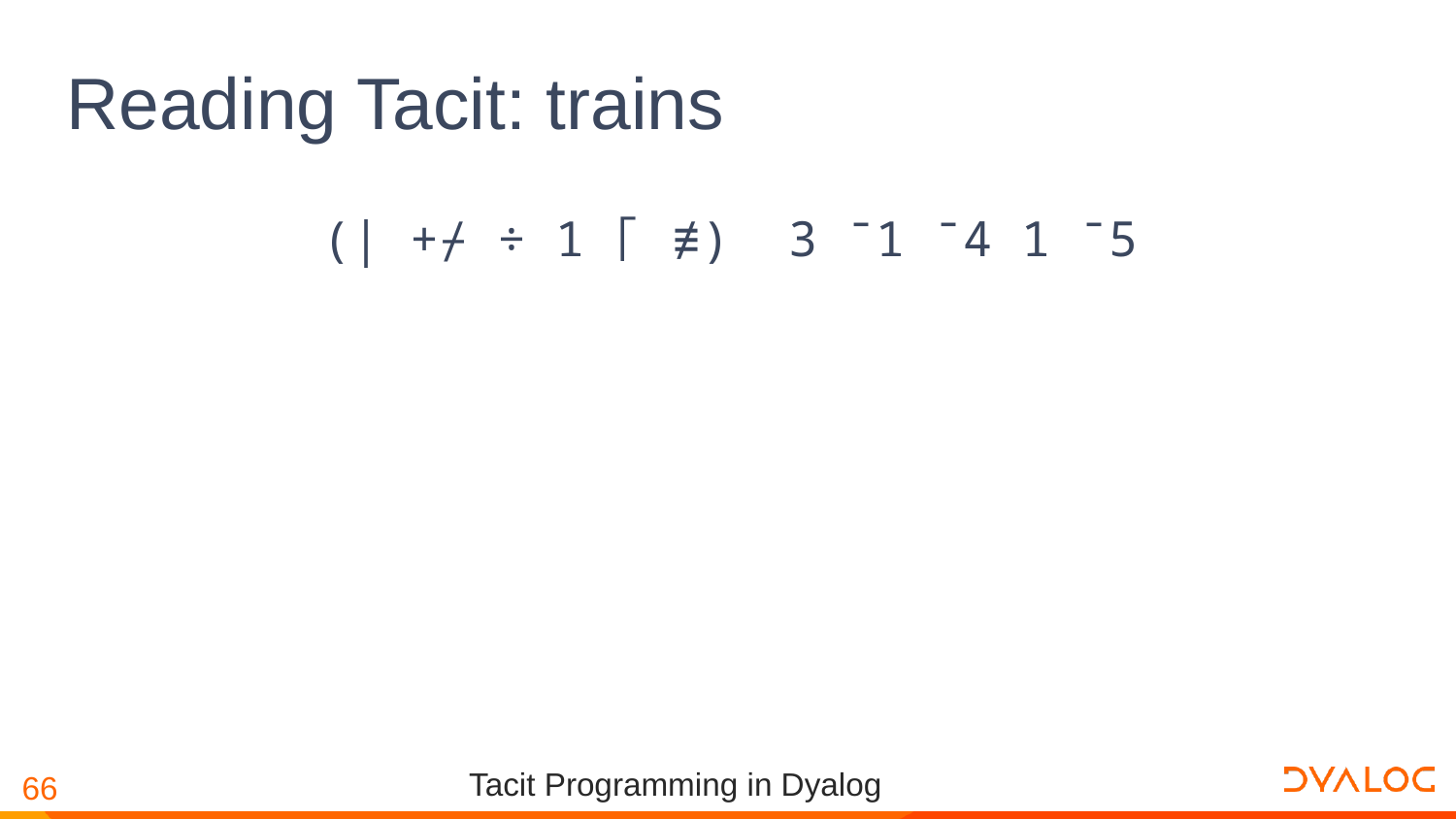

# Reading Tacit: trains
(| +⌿ ÷ 1 ⌈ ≢)  3 ¯1 ¯4 1 ¯5